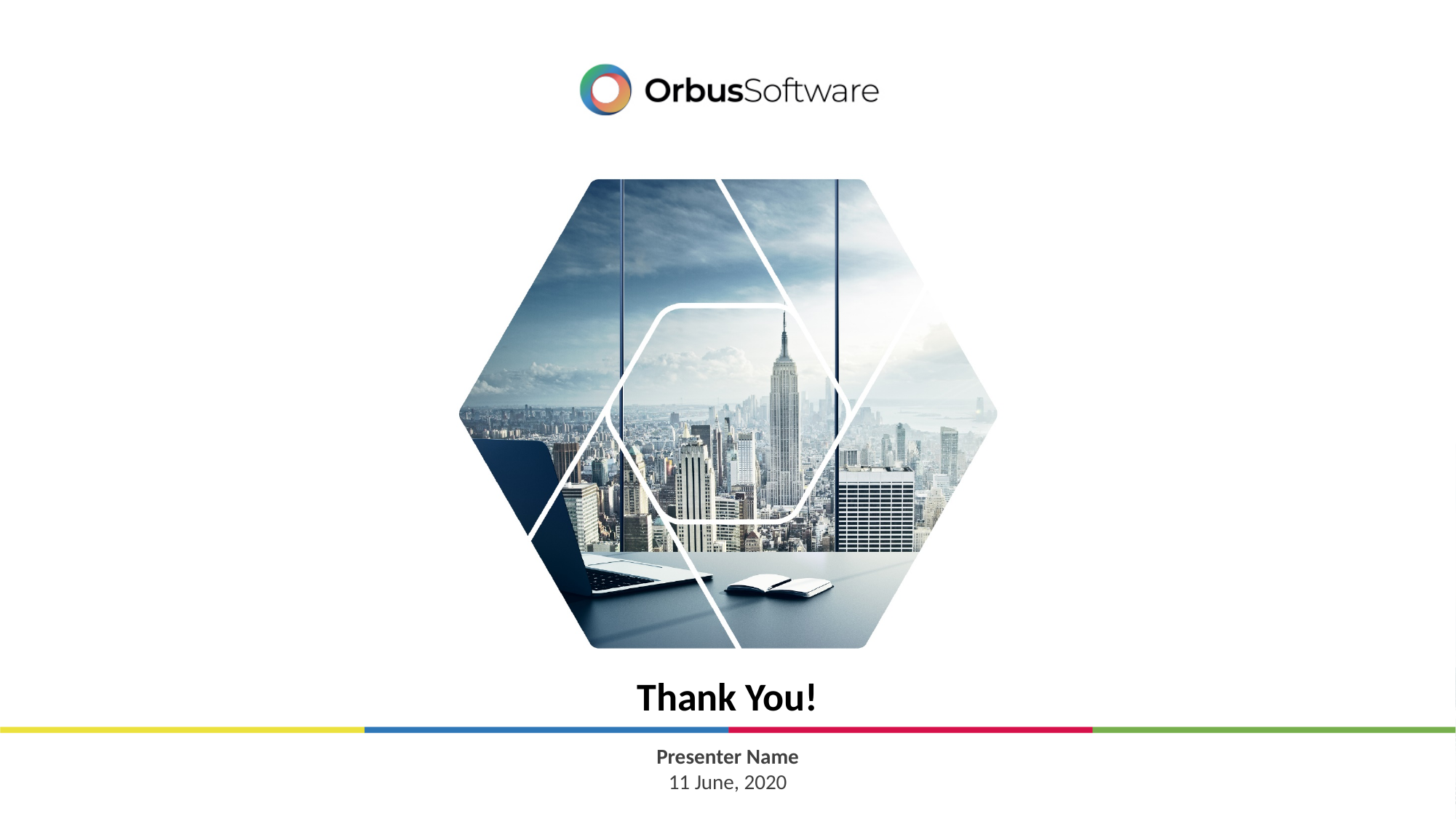

# Thank You!
Presenter Name
11 June, 2020